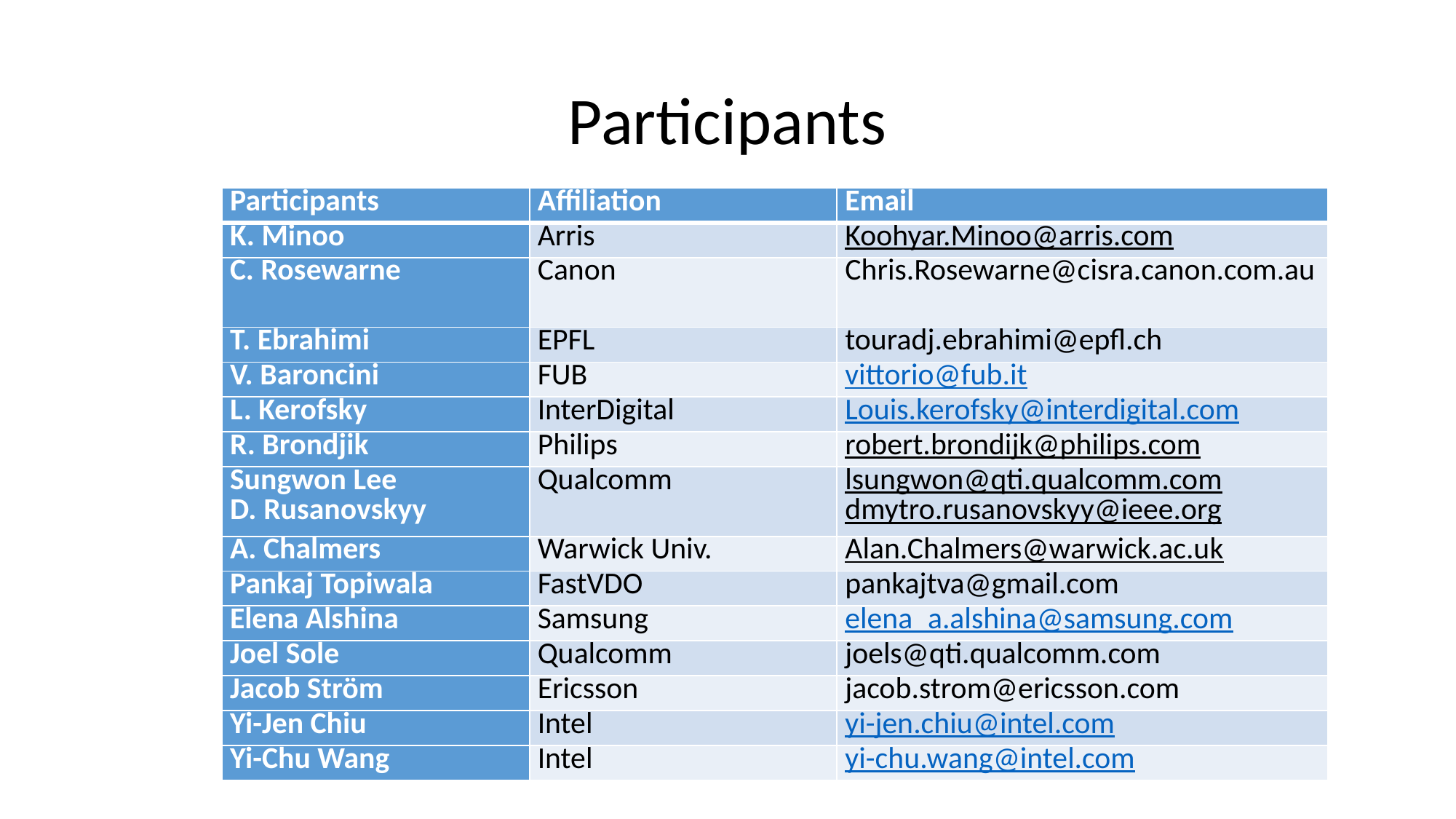

# Participants
| Participants | Affiliation | Email |
| --- | --- | --- |
| K. Minoo | Arris | Koohyar.Minoo@arris.com |
| C. Rosewarne | Canon | Chris.Rosewarne@cisra.canon.com.au |
| T. Ebrahimi | EPFL | touradj.ebrahimi@epfl.ch |
| V. Baroncini | FUB | vittorio@fub.it |
| L. Kerofsky | InterDigital | Louis.kerofsky@interdigital.com |
| R. Brondjik | Philips | robert.brondijk@philips.com |
| Sungwon Lee D. Rusanovskyy | Qualcomm | lsungwon@qti.qualcomm.com dmytro.rusanovskyy@ieee.org |
| A. Chalmers | Warwick Univ. | Alan.Chalmers@warwick.ac.uk |
| Pankaj Topiwala | FastVDO | pankajtva@gmail.com |
| Elena Alshina | Samsung | elena\_a.alshina@samsung.com |
| Joel Sole | Qualcomm | joels@qti.qualcomm.com |
| Jacob Ström | Ericsson | jacob.strom@ericsson.com |
| Yi-Jen Chiu | Intel | yi-jen.chiu@intel.com |
| Yi-Chu Wang | Intel | yi-chu.wang@intel.com |